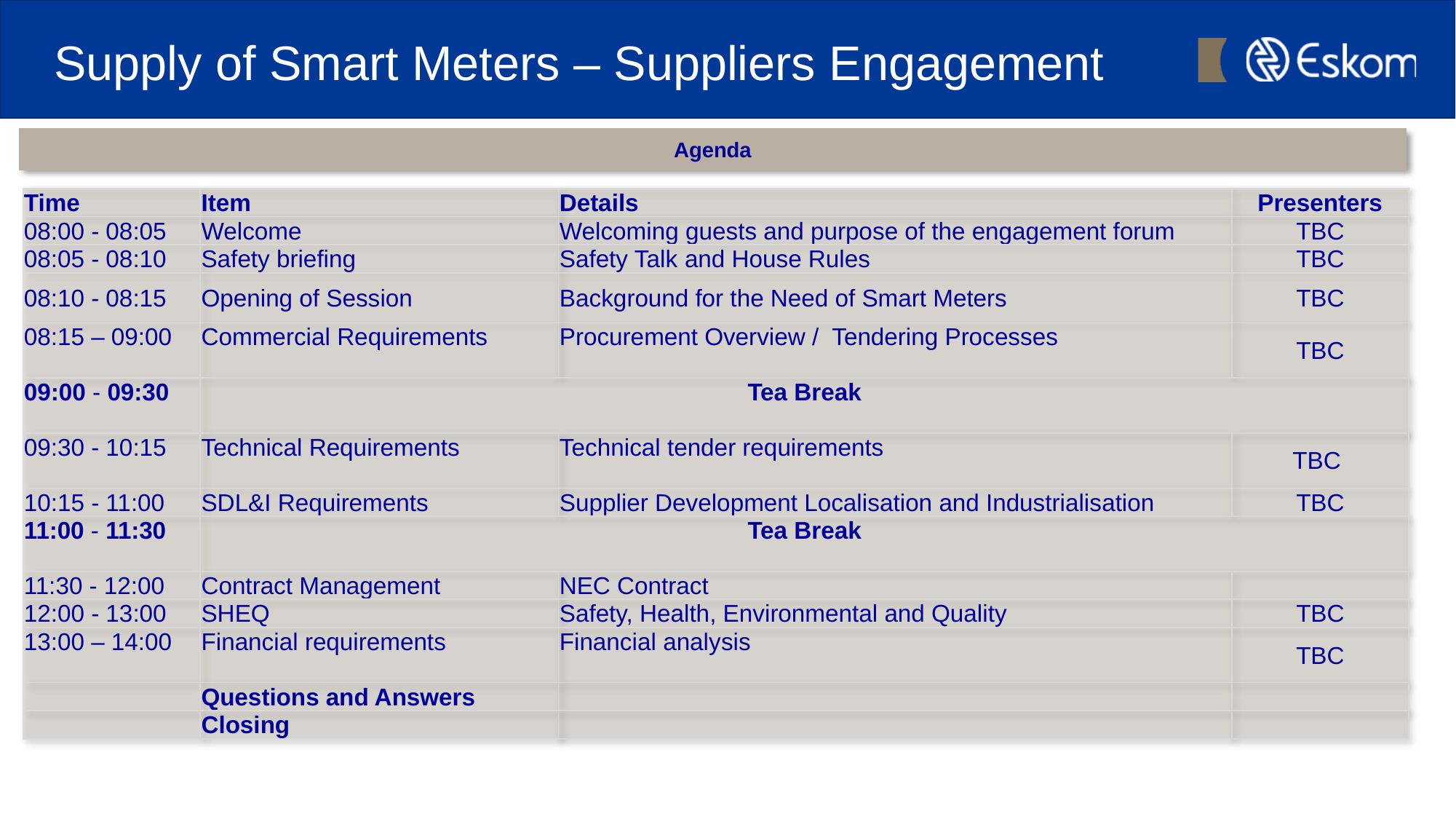

# Supply of Smart Meters – Suppliers Engagement
Agenda
| Time | Item | Details | Presenters |
| --- | --- | --- | --- |
| 08:00 - 08:05 | Welcome | Welcoming guests and purpose of the engagement forum | TBC |
| 08:05 - 08:10 | Safety briefing | Safety Talk and House Rules | TBC |
| 08:10 - 08:15 | Opening of Session | Background for the Need of Smart Meters | TBC |
| 08:15 – 09:00 | Commercial Requirements | Procurement Overview / Tendering Processes | TBC |
| 09:00 - 09:30 | Tea Break |  |  |
| 09:30 - 10:15 | Technical Requirements | Technical tender requirements | TBC |
| 10:15 - 11:00 | SDL&I Requirements | Supplier Development Localisation and Industrialisation | TBC |
| 11:00 - 11:30 | Tea Break |  |  |
| 11:30 - 12:00 | Contract Management | NEC Contract |  |
| 12:00 - 13:00 | SHEQ | Safety, Health, Environmental and Quality | TBC |
| 13:00 – 14:00 | Financial requirements | Financial analysis | TBC |
|  | Questions and Answers |  |  |
|  | Closing |  |  |